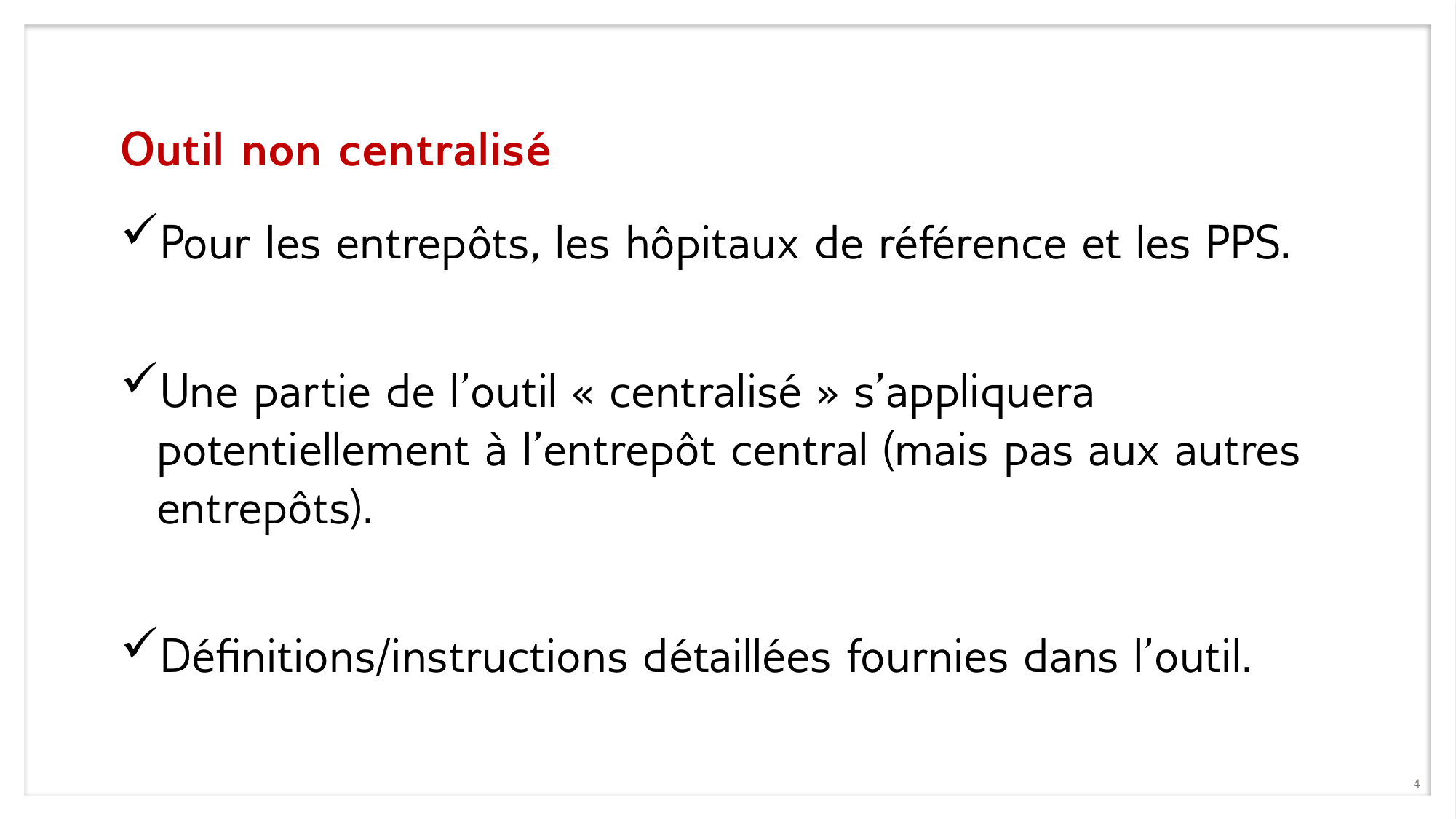

# Outil non centralisé
Pour les entrepôts, les hôpitaux de référence et les PPS.

Une partie de l’outil « centralisé » s’appliquera potentiellement à l’entrepôt central (mais pas aux autres entrepôts).

Définitions/instructions détaillées fournies dans l’outil.
4